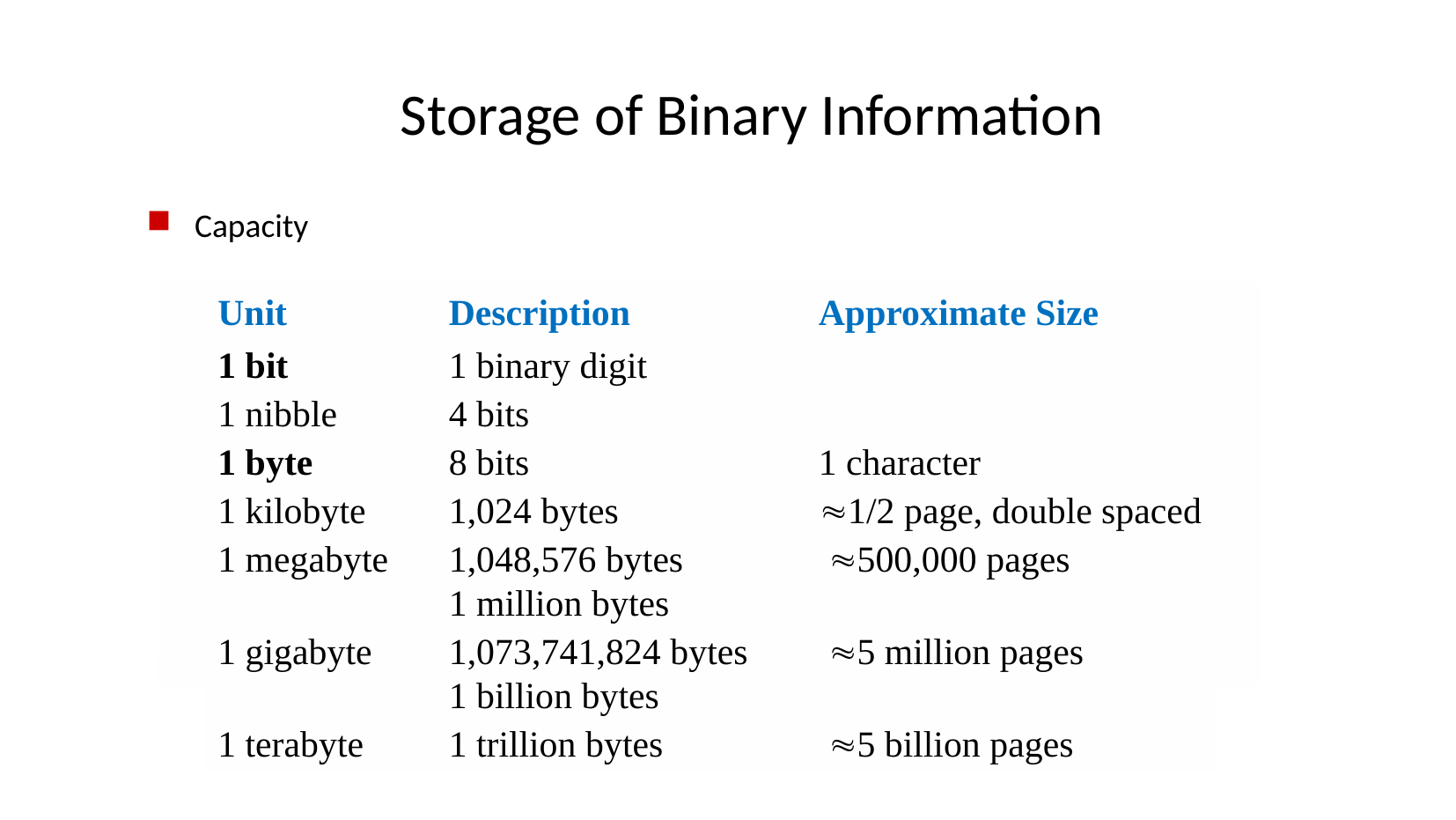

# Storage of Binary Information
Capacity

Unit	Description	Approximate Size
1 bit	1 binary digit
1 nibble	4 bits
1 byte	8 bits	1 character
1 kilobyte	1,024 bytes	≈1/2 page, double spaced
1 megabyte	1,048,576 bytes	 ≈500,000 pages
	1 million bytes
1 gigabyte	1,073,741,824 bytes	 ≈5 million pages
	1 billion bytes
1 terabyte	1 trillion bytes	 ≈5 billion pages